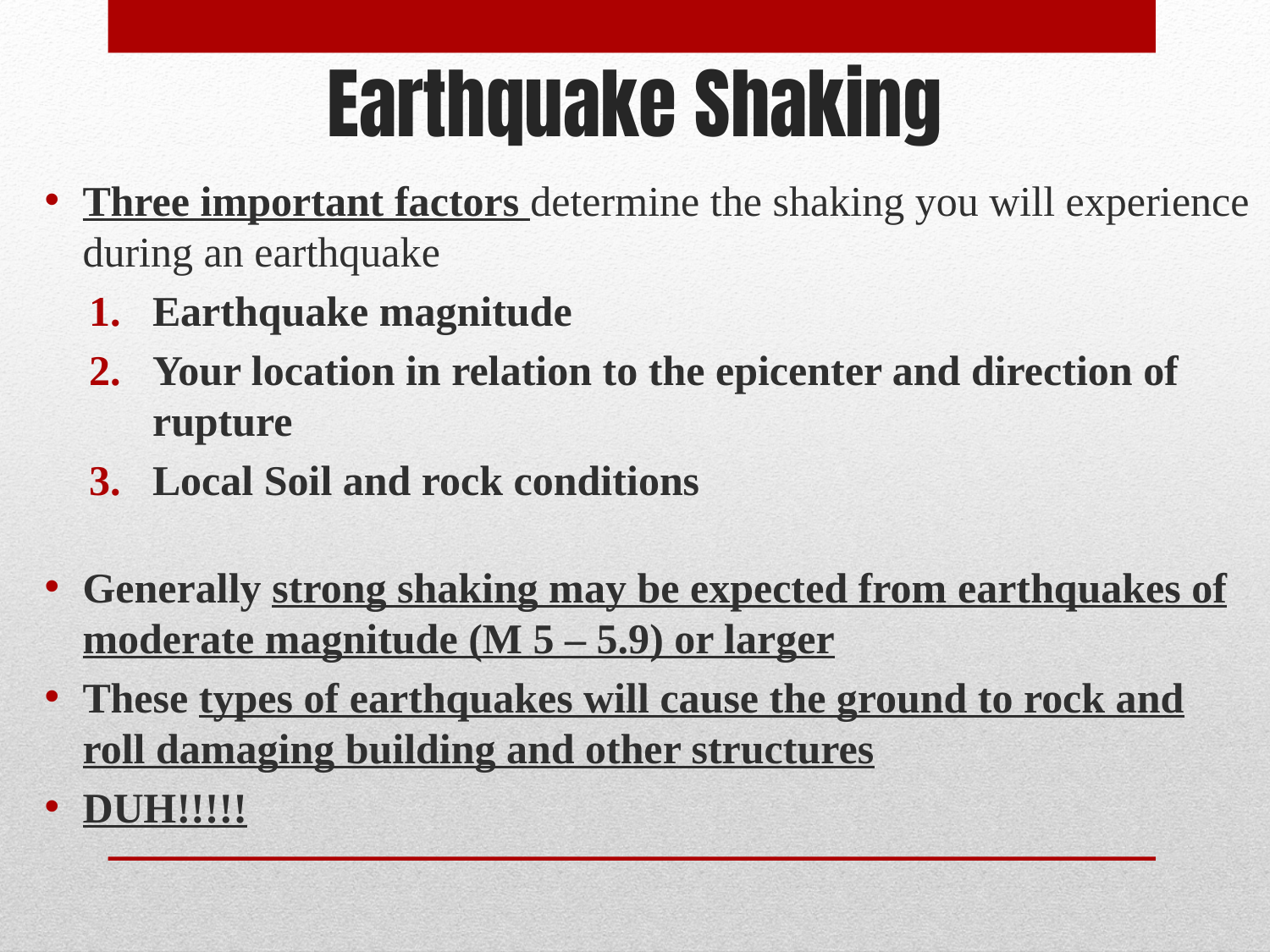

# Earthquake Shaking
Three important factors determine the shaking you will experience during an earthquake
Earthquake magnitude
Your location in relation to the epicenter and direction of rupture
Local Soil and rock conditions

Generally strong shaking may be expected from earthquakes of moderate magnitude (M 5 – 5.9) or larger
These types of earthquakes will cause the ground to rock and roll damaging building and other structures
DUH!!!!!